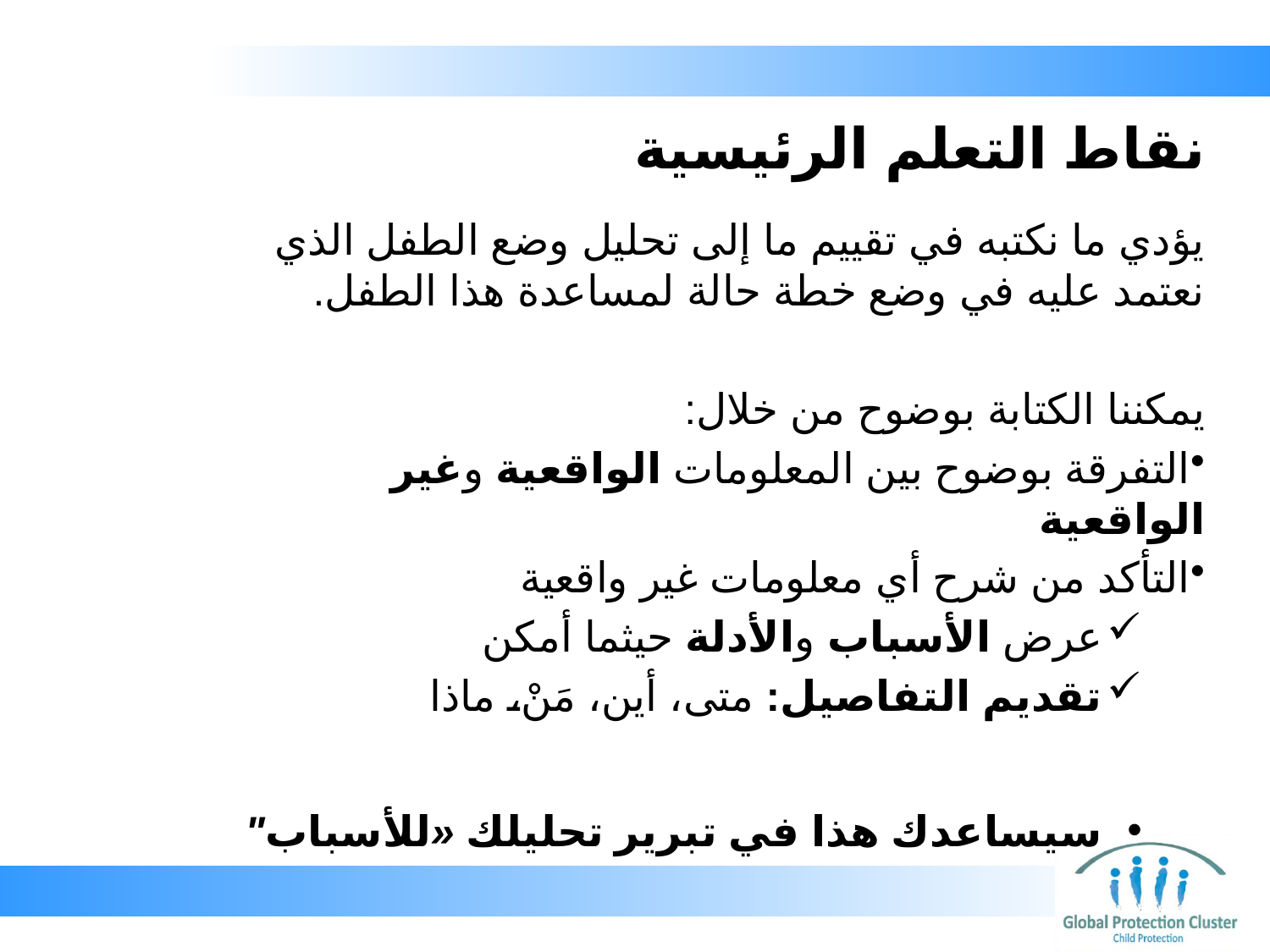

# نقاط التعلم الرئيسية
يؤدي ما نكتبه في تقييم ما إلى تحليل وضع الطفل الذي نعتمد عليه في وضع خطة حالة لمساعدة هذا الطفل.

يمكننا الكتابة بوضوح من خلال:
التفرقة بوضوح بين المعلومات الواقعية وغير الواقعية
التأكد من شرح أي معلومات غير واقعية
عرض الأسباب والأدلة حيثما أمكن
تقديم التفاصيل: متى، أين، مَنْ، ماذا

‏سيساعدك هذا في تبرير تحليلك «للأسباب"